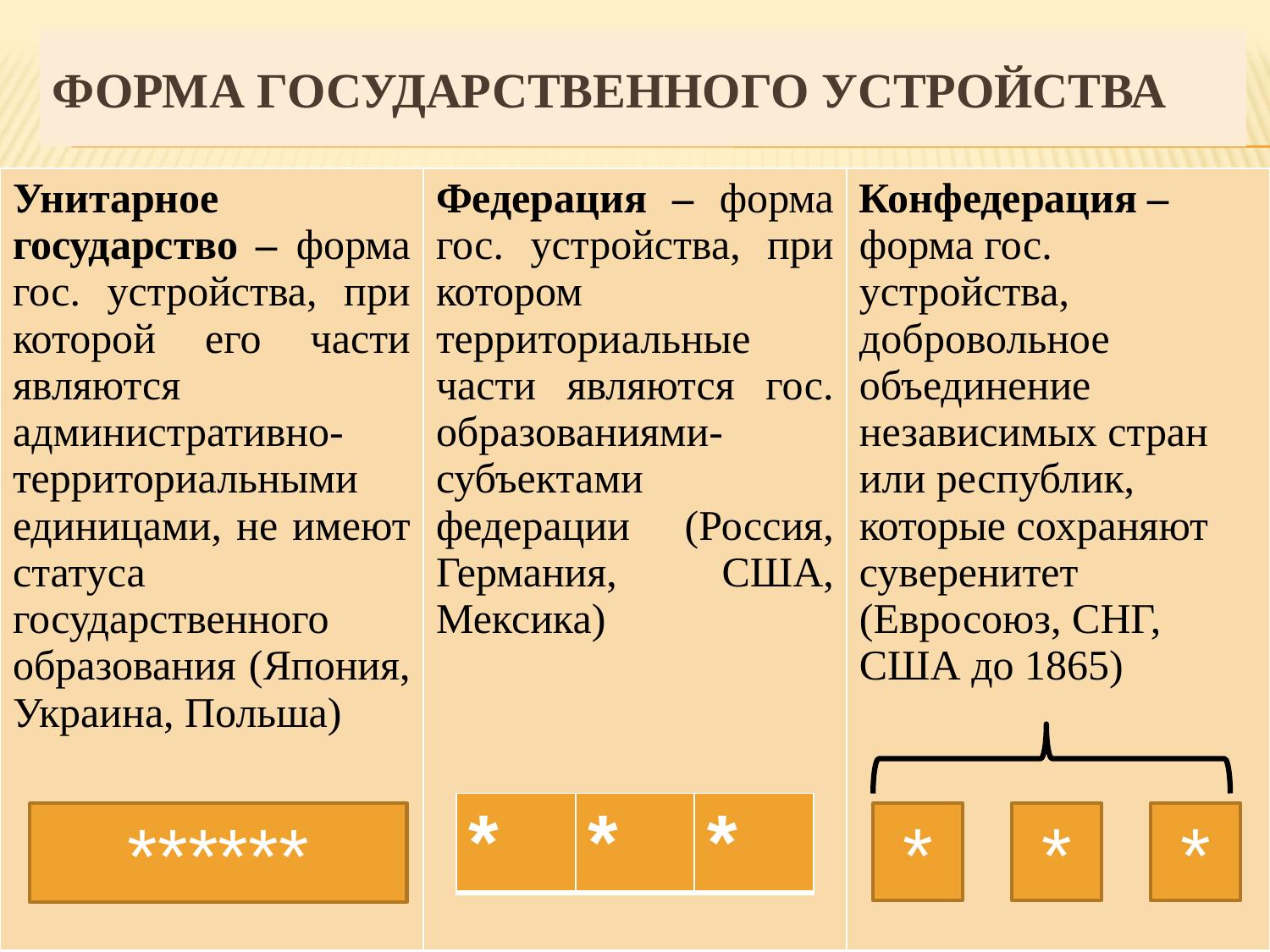

# Форма государственного устройства
| Унитарное государство – форма гос. устройства, при которой его части являются административно-территориальными единицами, не имеют статуса государственного образования (Япония, Украина, Польша) | Федерация – форма гос. устройства, при котором территориальные части являются гос. образованиями-субъектами федерации (Россия, Германия, США, Мексика) | Конфедерация – форма гос. устройства, добровольное объединение независимых стран или республик, которые сохраняют суверенитет (Евросоюз, СНГ, США до 1865) |
| --- | --- | --- |

| \* | \* | \* |
| --- | --- | --- |
******
*
*
*